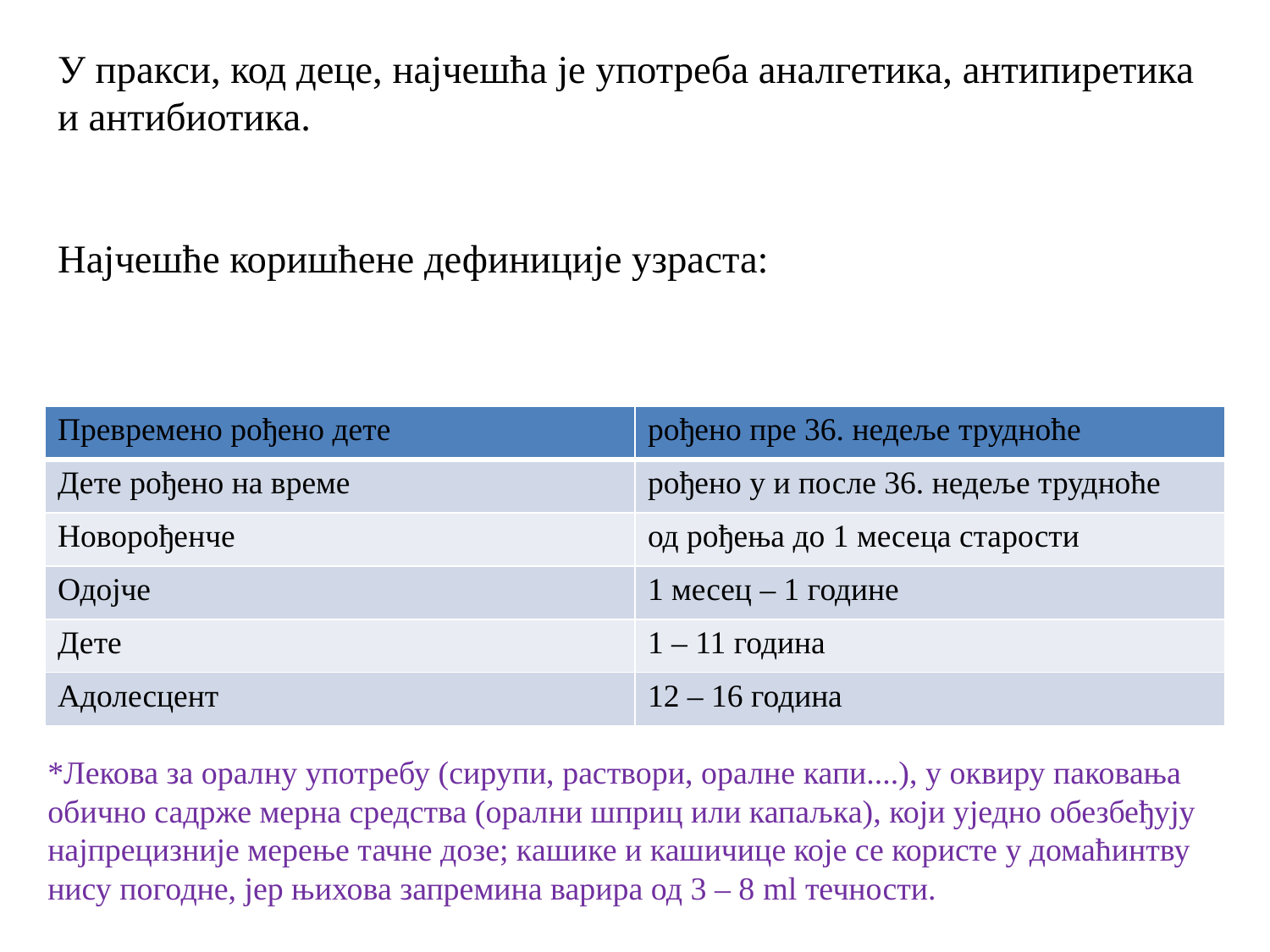

# У пракси, код деце, најчешћа је употреба аналгетика, антипиретика и антибиотика. Најчешће коришћене дефиниције узраста:
| Превремено рођено дете | рођено пре 36. недеље трудноће |
| --- | --- |
| Дете рођено на време | рођено у и после 36. недеље трудноће |
| Новорођенче | од рођења до 1 месеца старости |
| Одојче | 1 месец – 1 године |
| Дете | 1 – 11 година |
| Адолесцент | 12 – 16 година |
*Лекова за оралну употребу (сирупи, раствори, оралне капи....), у оквиру паковања обично садрже мерна средства (орални шприц или капаљка), који уједно обезбеђују најпрецизније мерење тачне дозе; кашике и кашичице које се користе у домаћинтву нису погодне, јер њихова запремина варира од 3 – 8 ml течности.